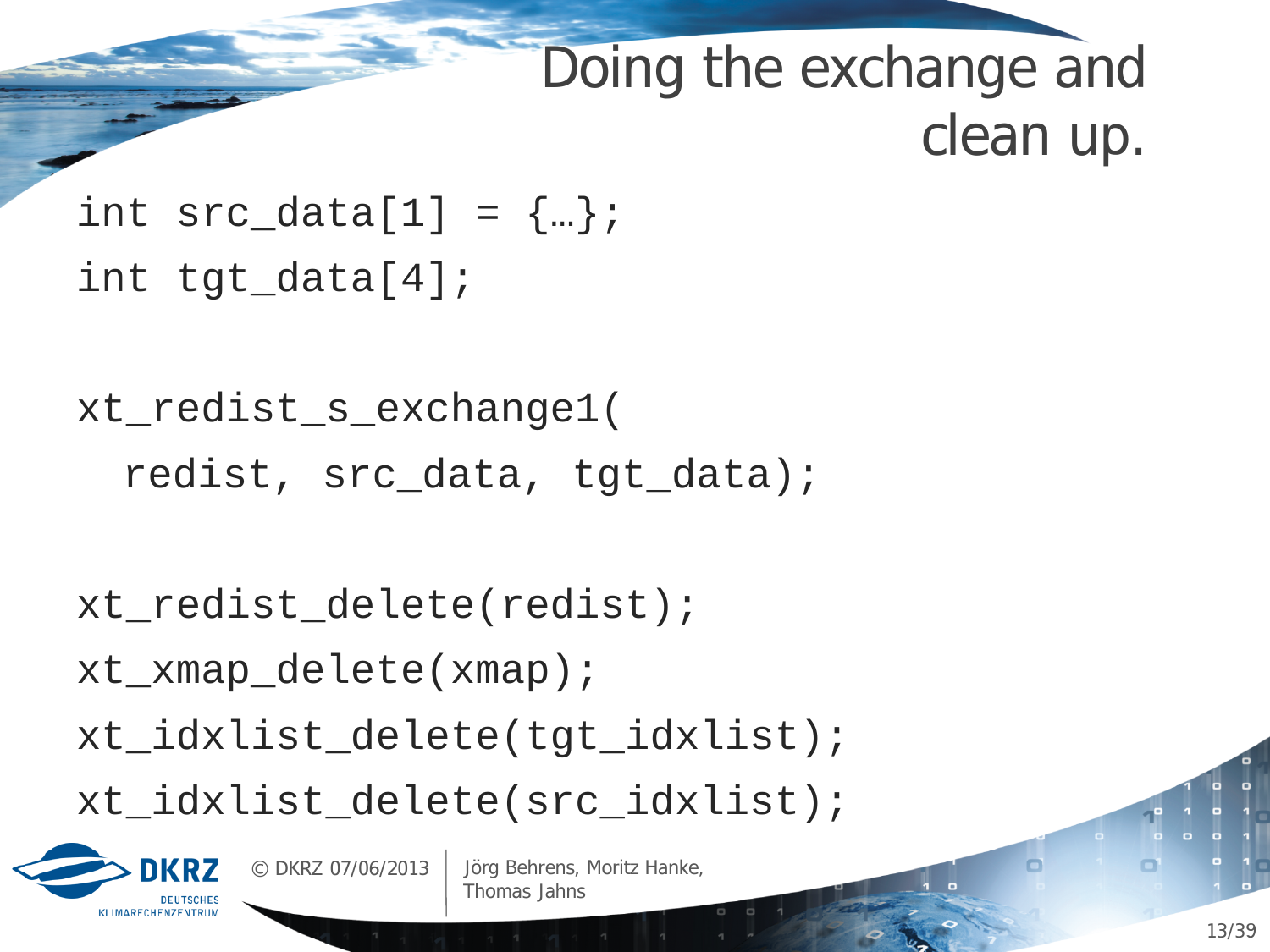

# Doing the exchange and clean up.
int src_data[1] = {…};
int tgt_data[4];

xt_redist_s_exchange1(
	redist, src_data, tgt_data);

xt_redist_delete(redist);
xt_xmap_delete(xmap);
xt_idxlist_delete(tgt_idxlist);
xt_idxlist_delete(src_idxlist);
Jörg Behrens, Moritz Hanke, Thomas Jahns
07/06/2013
13